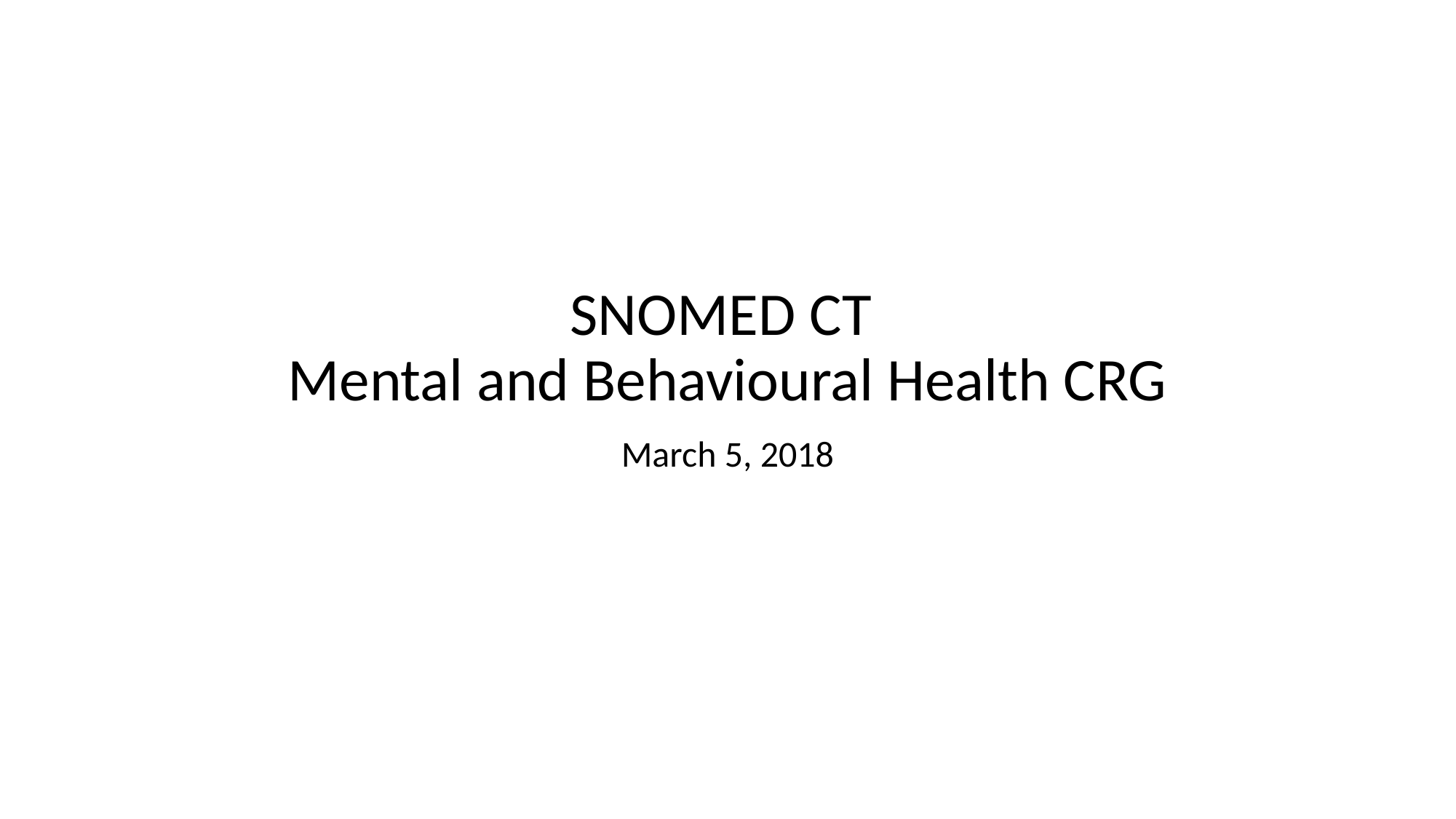

# SNOMED CT Mental and Behavioural Health CRG
March 5, 2018